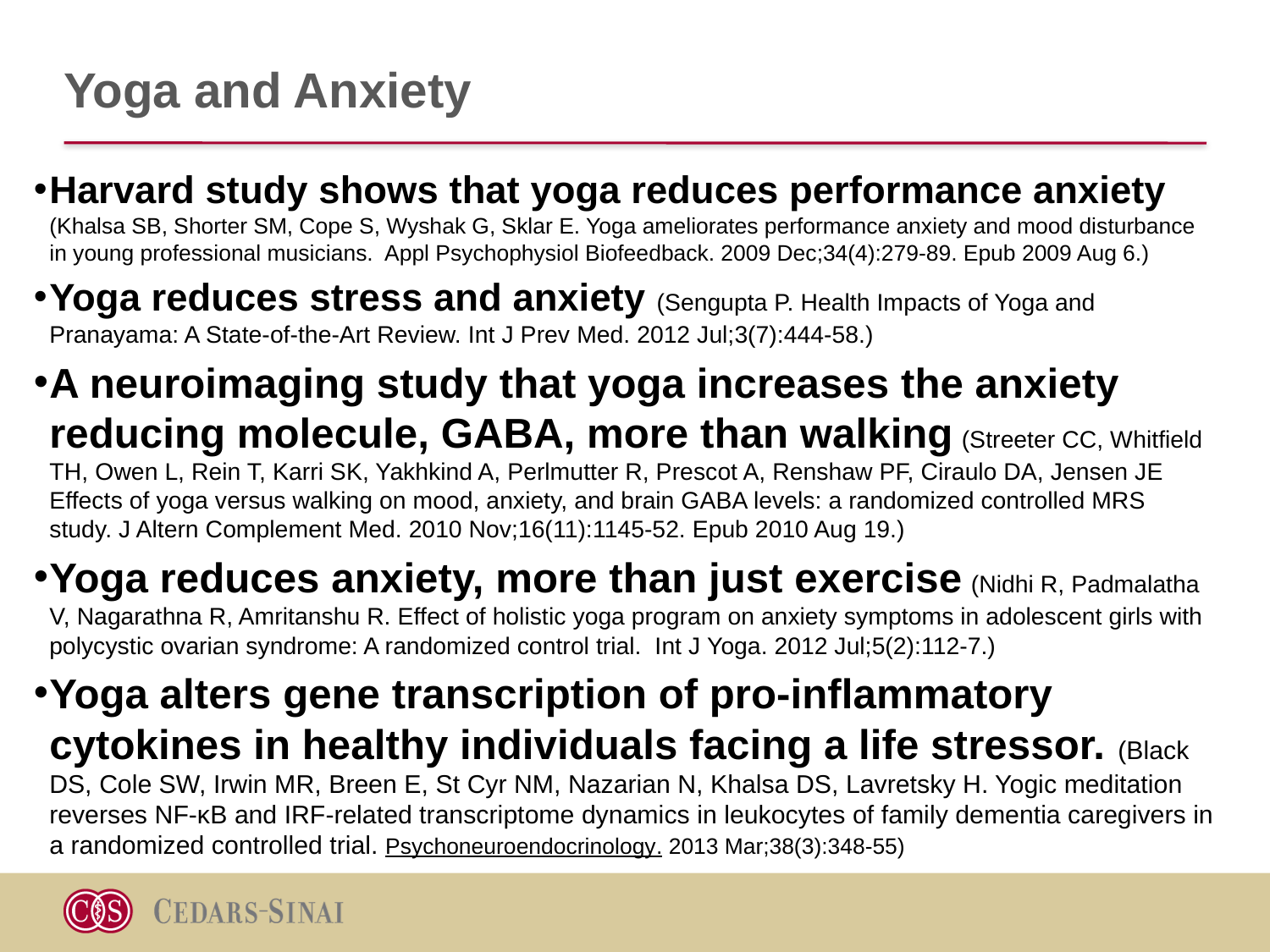

# Yoga and Anxiety
Harvard study shows that yoga reduces performance anxiety (Khalsa SB, Shorter SM, Cope S, Wyshak G, Sklar E. Yoga ameliorates performance anxiety and mood disturbance in young professional musicians.  Appl Psychophysiol Biofeedback. 2009 Dec;34(4):279-89. Epub 2009 Aug 6.)
Yoga reduces stress and anxiety (Sengupta P. Health Impacts of Yoga and Pranayama: A State-of-the-Art Review. Int J Prev Med. 2012 Jul;3(7):444-58.)
A neuroimaging study that yoga increases the anxiety reducing molecule, GABA, more than walking (Streeter CC, Whitfield TH, Owen L, Rein T, Karri SK, Yakhkind A, Perlmutter R, Prescot A, Renshaw PF, Ciraulo DA, Jensen JE Effects of yoga versus walking on mood, anxiety, and brain GABA levels: a randomized controlled MRS study. J Altern Complement Med. 2010 Nov;16(11):1145-52. Epub 2010 Aug 19.)
Yoga reduces anxiety, more than just exercise (Nidhi R, Padmalatha V, Nagarathna R, Amritanshu R. Effect of holistic yoga program on anxiety symptoms in adolescent girls with polycystic ovarian syndrome: A randomized control trial.  Int J Yoga. 2012 Jul;5(2):112-7.)
Yoga alters gene transcription of pro-inflammatory cytokines in healthy individuals facing a life stressor. (Black DS, Cole SW, Irwin MR, Breen E, St Cyr NM, Nazarian N, Khalsa DS, Lavretsky H. Yogic meditation reverses NF-κB and IRF-related transcriptome dynamics in leukocytes of family dementia caregivers in a randomized controlled trial. Psychoneuroendocrinology. 2013 Mar;38(3):348-55)